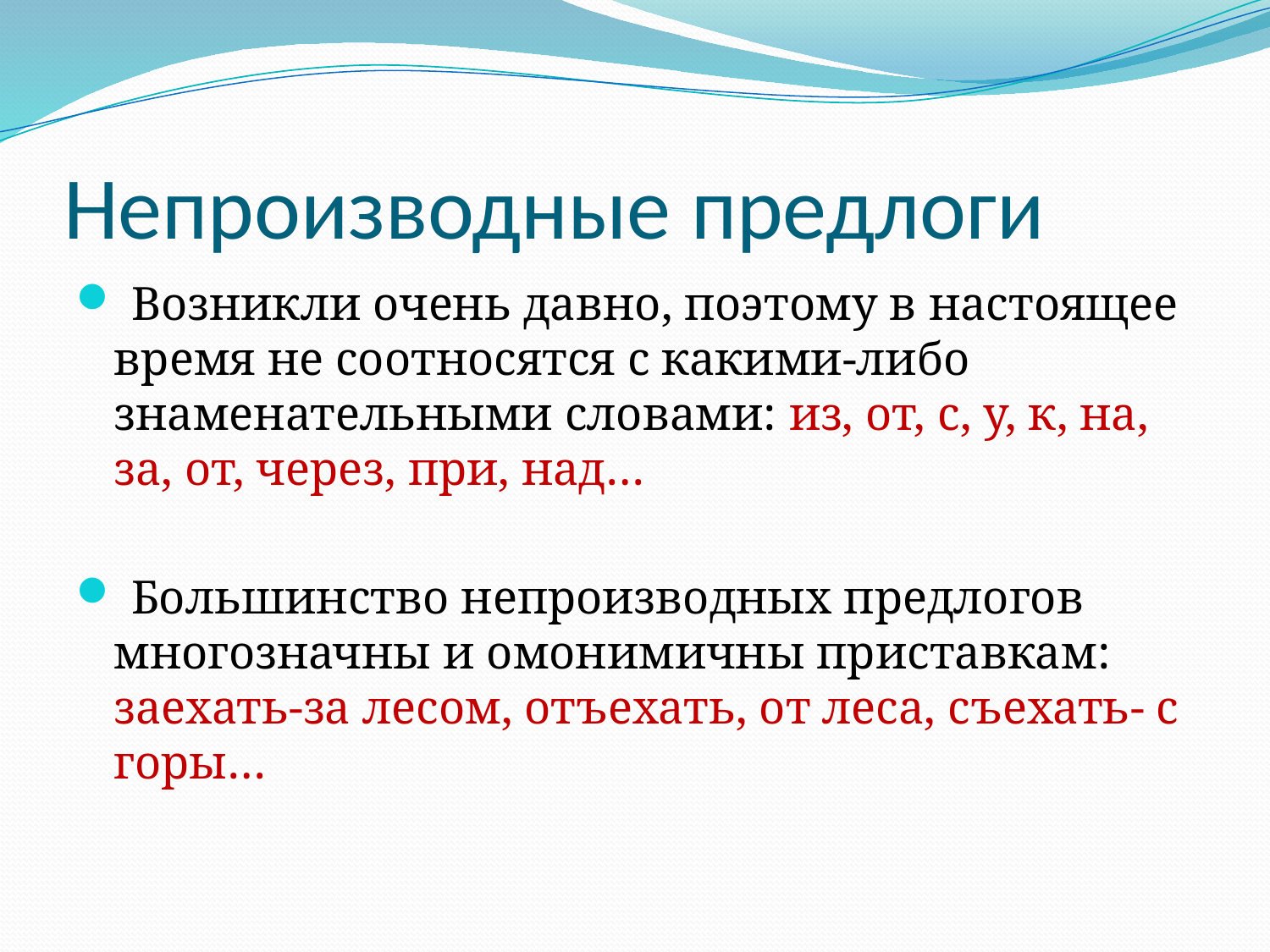

# Непроизводные предлоги
 Возникли очень давно, поэтому в настоящее время не соотносятся с какими-либо знаменательными словами: из, от, с, у, к, на, за, от, через, при, над…

 Большинство непроизводных предлогов многозначны и омонимичны приставкам: заехать-за лесом, отъехать, от леса, съехать- с горы…